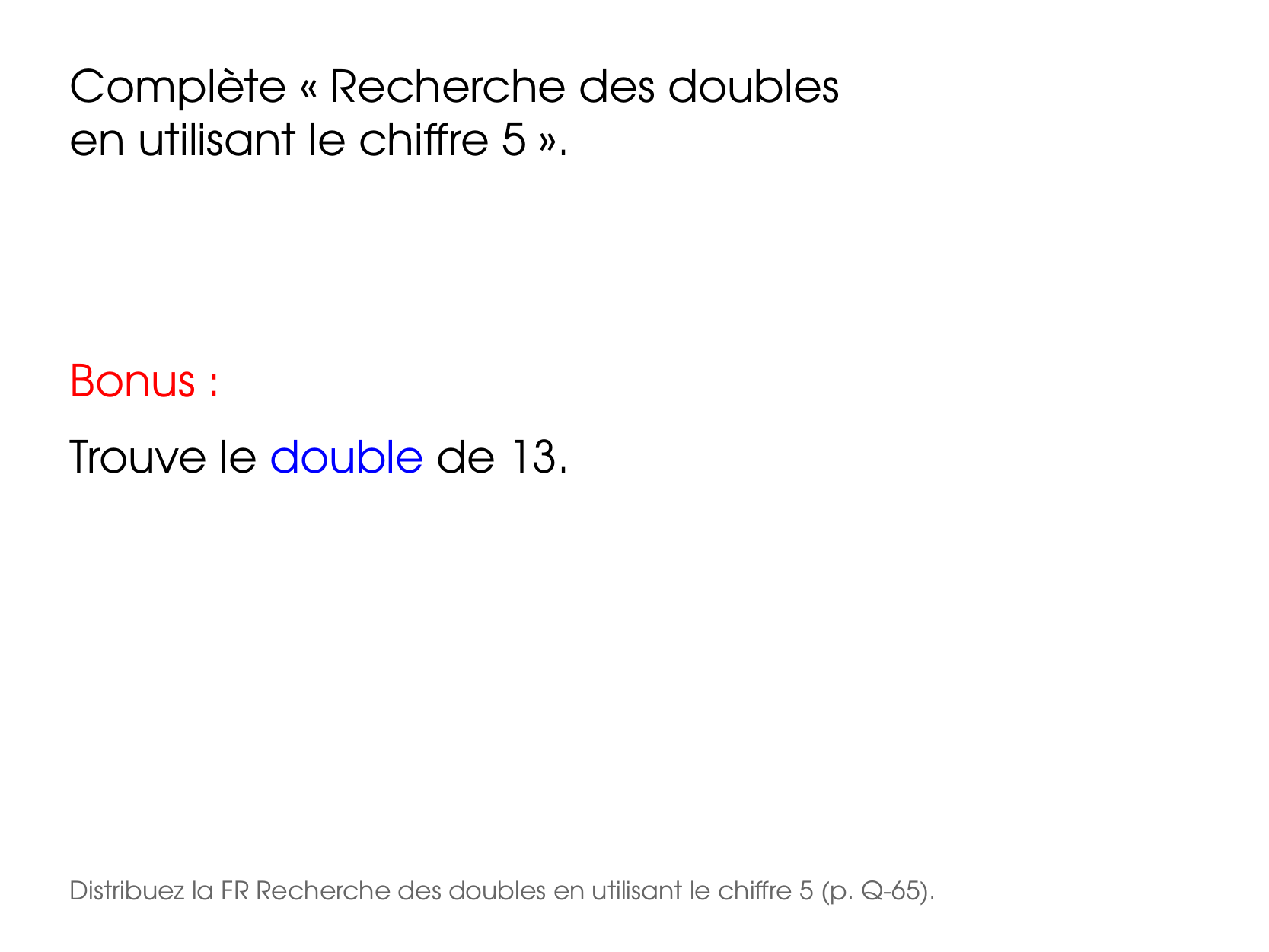

Complète « Recherche des doubles en utilisant le chiffre 5 ».
Bonus :
Trouve le double de 13.
Distribuez la FR Recherche des doubles en utilisant le chiffre 5 (p. Q-65).